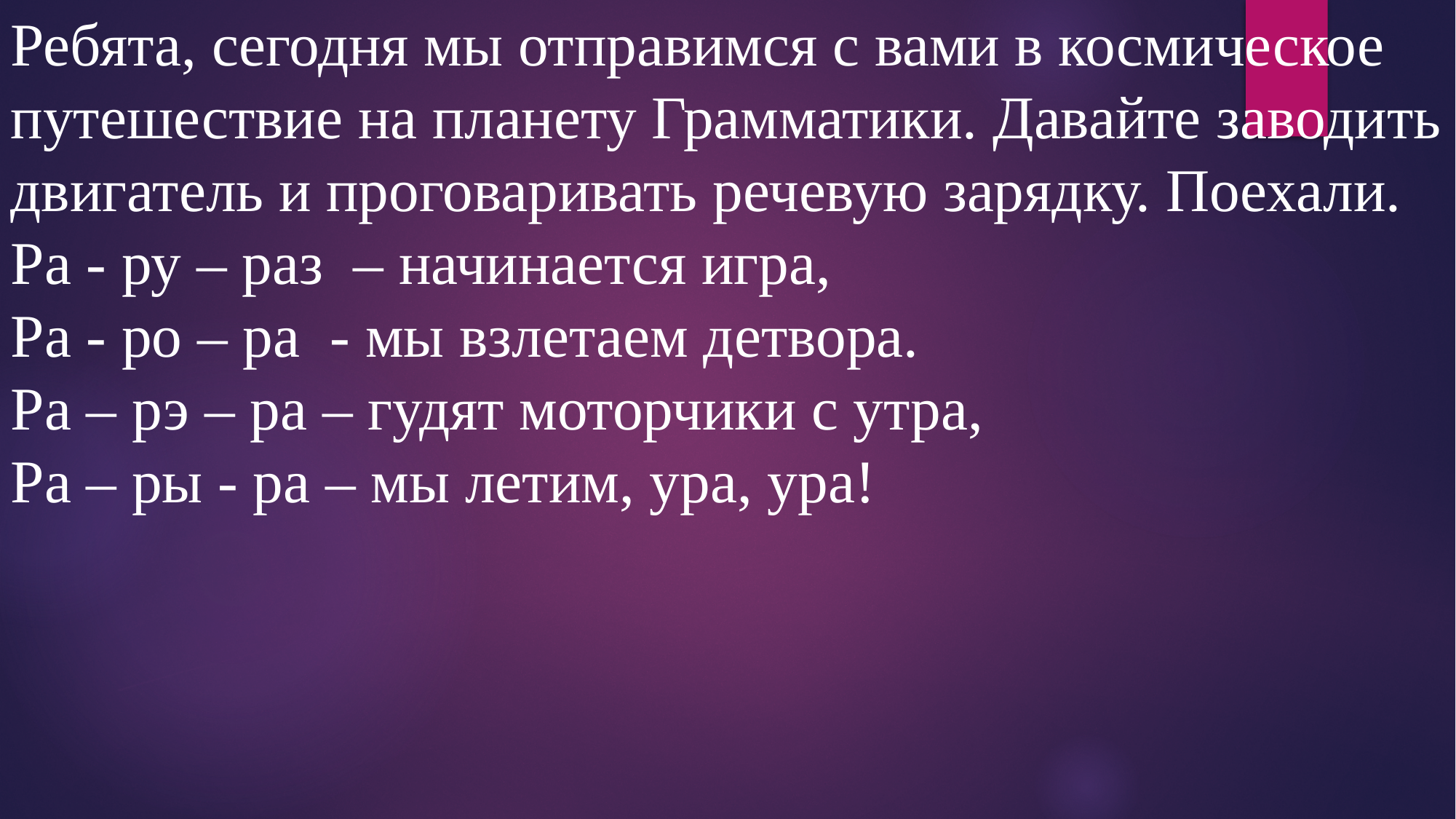

Ребята, сегодня мы отправимся с вами в космическое путешествие на планету Грамматики. Давайте заводить двигатель и проговаривать речевую зарядку. Поехали.
Ра - ру – раз  – начинается игра,
Ра - ро – ра  - мы взлетаем детвора.
Ра – рэ – ра – гудят моторчики с утра,
Ра – ры - ра – мы летим, ура, ура!